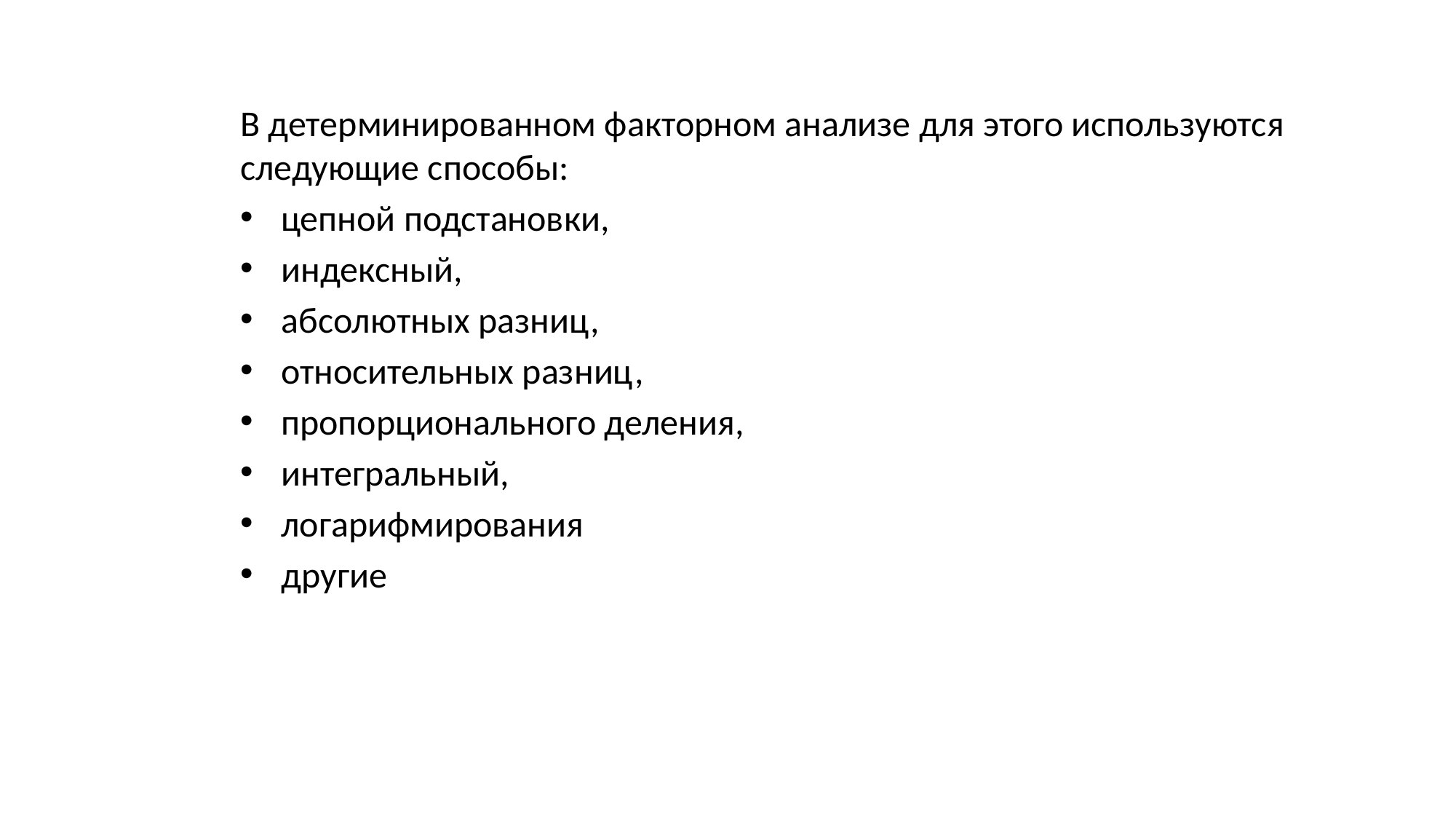

В детерминированном факторном анализе для этого используются следующие способы:
цепной подстановки,
индексный,
абсолютных разниц,
относительных разниц,
пропор­ционального деления,
интегральный,
ло­гарифмирования
другие